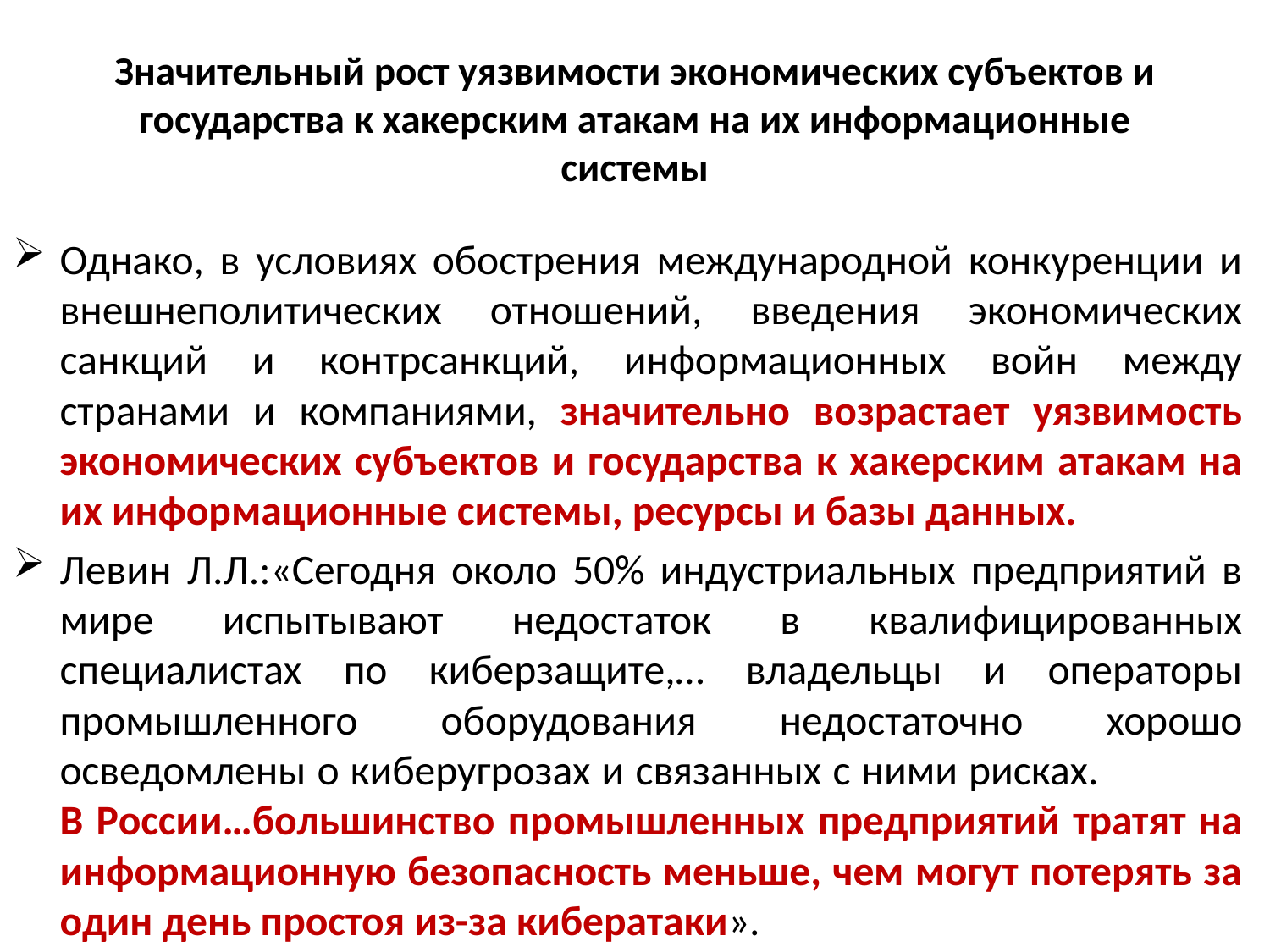

# Значительный рост уязвимости экономических субъектов и государства к хакерским атакам на их информационные системы
Однако, в условиях обострения международной конкуренции и внешнеполитических отношений, введения экономических санкций и контрсанкций, информационных войн между странами и компаниями, значительно возрастает уязвимость экономических субъектов и государства к хакерским атакам на их информационные системы, ресурсы и базы данных.
Левин Л.Л.:«Сегодня около 50% индустриальных предприятий в мире испытывают недостаток в квалифицированных специалистах по киберзащите,… владельцы и операторы промышленного оборудования недостаточно хорошо осведомлены о киберугрозах и связанных с ними рисках.              В России…большинство промышленных предприятий тратят на информационную безопасность меньше, чем могут потерять за один день простоя из-за кибератаки».